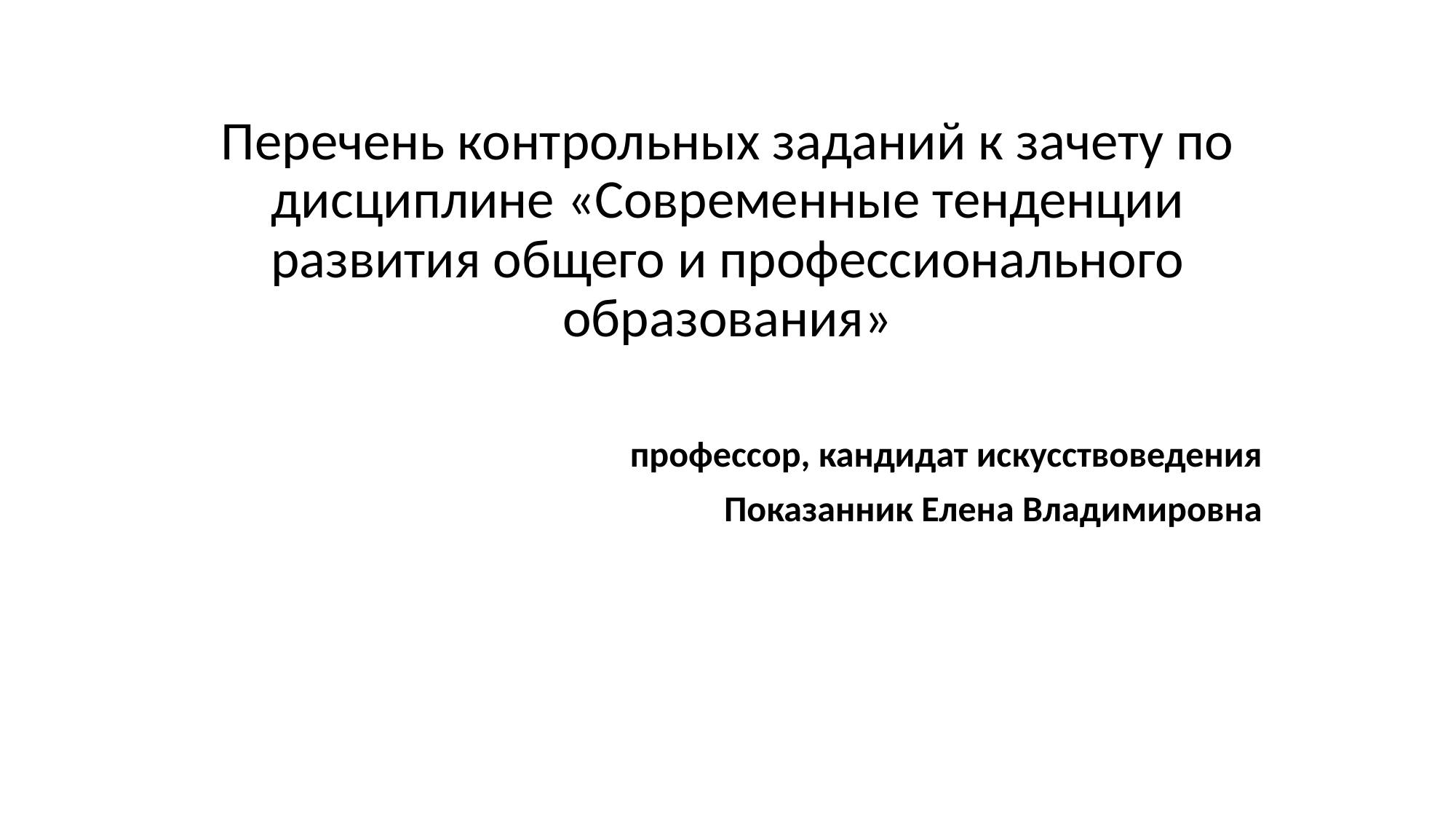

# Перечень контрольных заданий к зачету по дисциплине «Современные тенденции развития общего и профессионального образования»
профессор, кандидат искусствоведения
Показанник Елена Владимировна